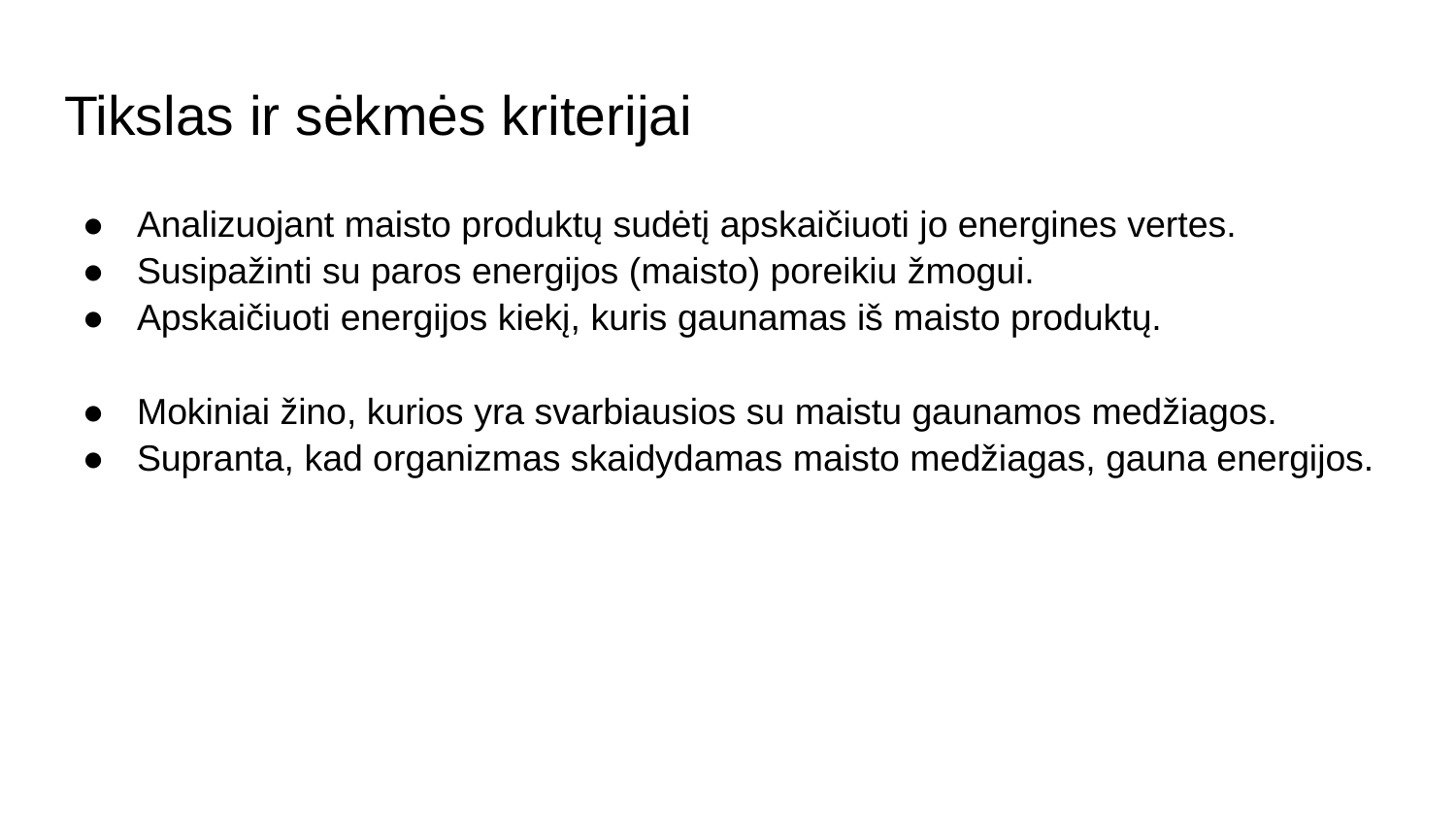

# Tikslas ir sėkmės kriterijai
Analizuojant maisto produktų sudėtį apskaičiuoti jo energines vertes.
Susipažinti su paros energijos (maisto) poreikiu žmogui.
Apskaičiuoti energijos kiekį, kuris gaunamas iš maisto produktų.

Mokiniai žino, kurios yra svarbiausios su maistu gaunamos medžiagos.
Supranta, kad organizmas skaidydamas maisto medžiagas, gauna energijos.